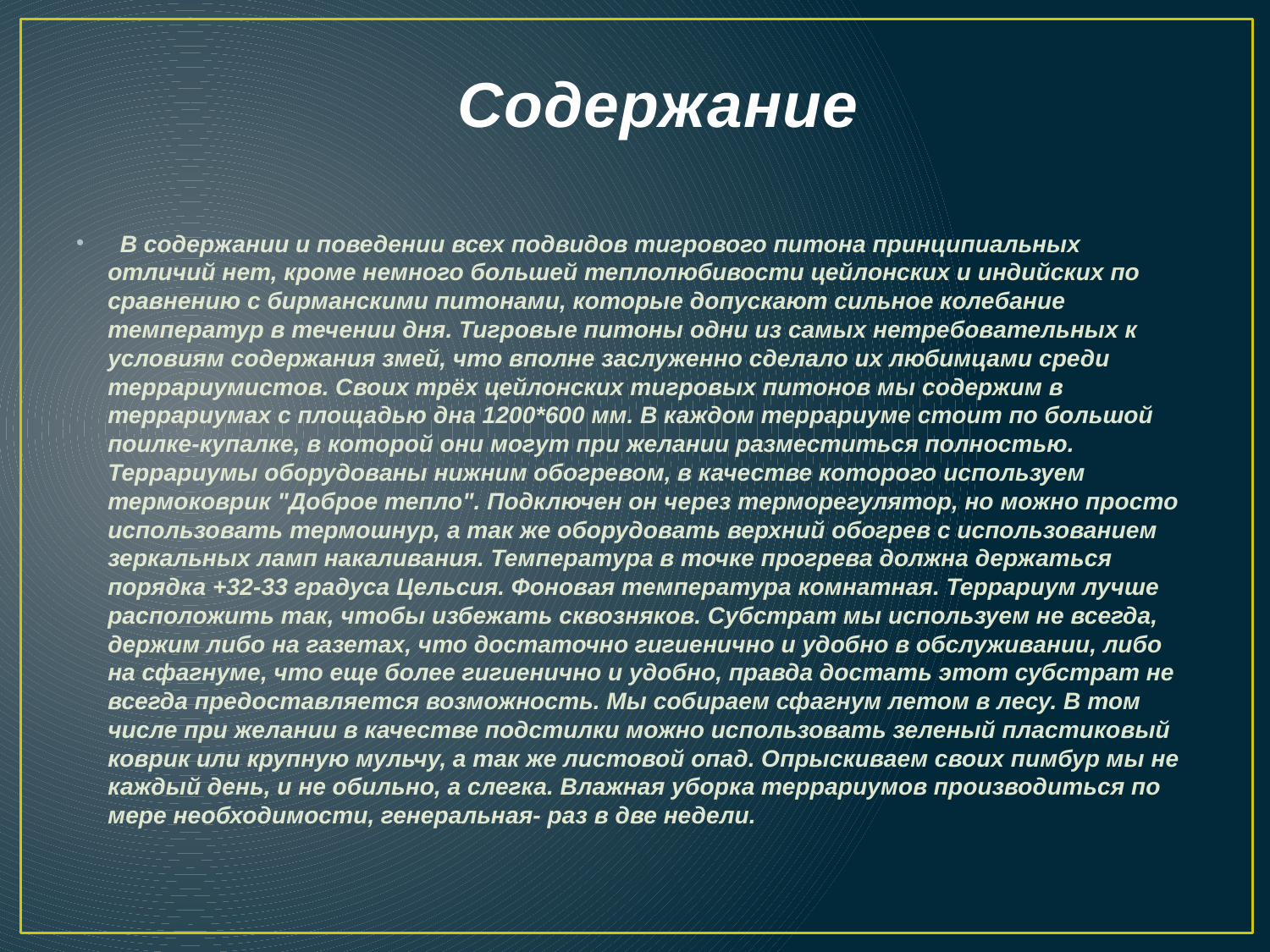

# Содержание
  В содержании и поведении всех подвидов тигрового питона принципиальных отличий нет, кроме немного большей теплолюбивости цейлонских и индийских по сравнению с бирманскими питонами, которые допускают сильное колебание температур в течении дня. Тигровые питоны одни из самых нетребовательных к условиям содержания змей, что вполне заслуженно сделало их любимцами среди террариумистов. Своих трёх цейлонских тигровых питонов мы содержим в террариумах с площадью дна 1200*600 мм. В каждом террариуме стоит по большой поилке-купалке, в которой они могут при желании разместиться полностью. Террариумы оборудованы нижним обогревом, в качестве которого используем термоковрик "Доброе тепло". Подключен он через терморегулятор, но можно просто использовать термошнур, а так же оборудовать верхний обогрев с использованием зеркальных ламп накаливания. Температура в точке прогрева должна держаться порядка +32-33 градуса Цельсия. Фоновая температура комнатная. Террариум лучше расположить так, чтобы избежать сквозняков. Субстрат мы используем не всегда, держим либо на газетах, что достаточно гигиенично и удобно в обслуживании, либо на сфагнуме, что еще более гигиенично и удобно, правда достать этот субстрат не всегда предоставляется возможность. Мы собираем сфагнум летом в лесу. В том числе при желании в качестве подстилки можно использовать зеленый пластиковый коврик или крупную мульчу, а так же листовой опад. Опрыскиваем своих пимбур мы не каждый день, и не обильно, а слегка. Влажная уборка террариумов производиться по мере необходимости, генеральная- раз в две недели.